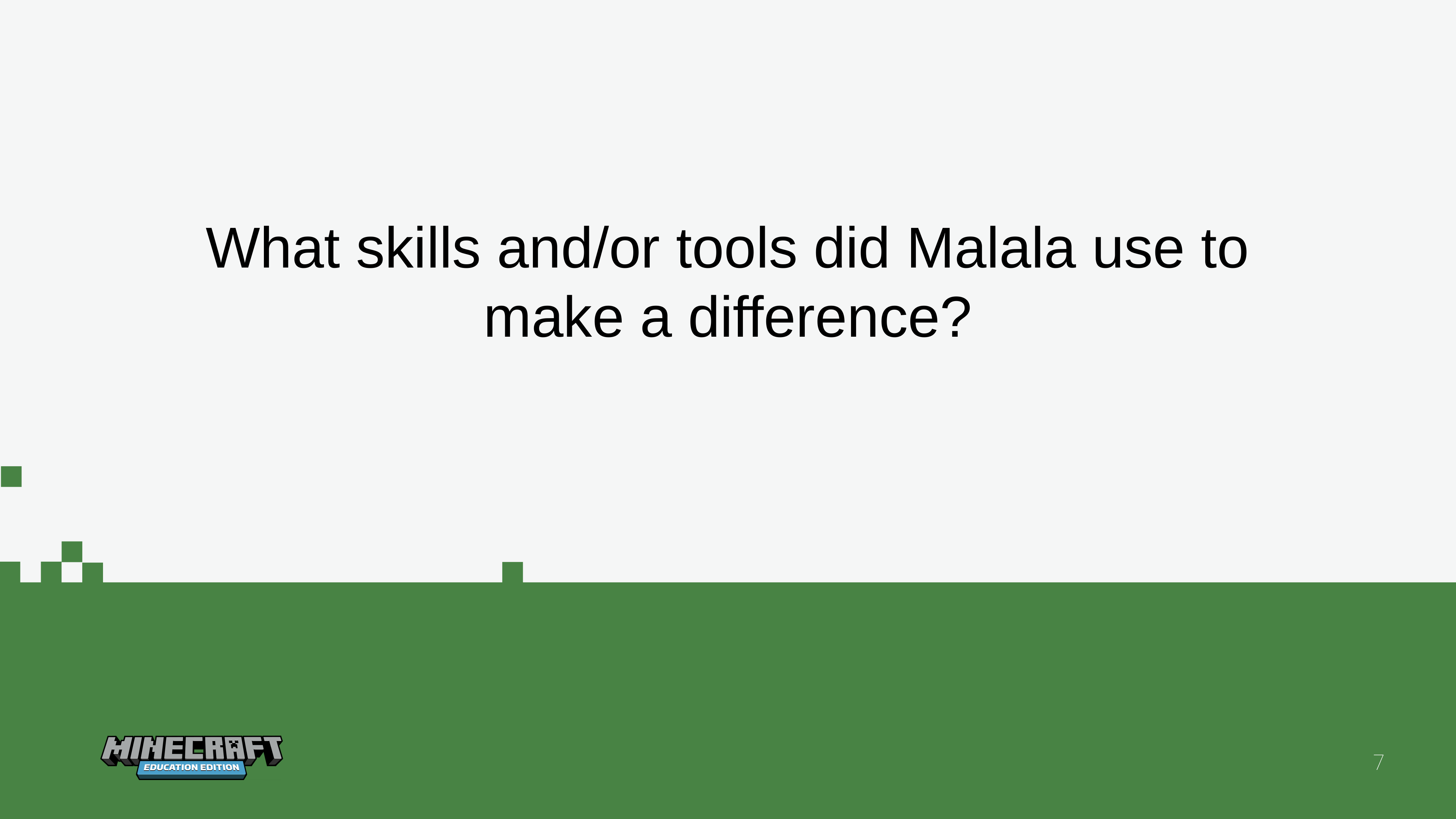

What skills and/or tools did Malala use to make a difference?
7